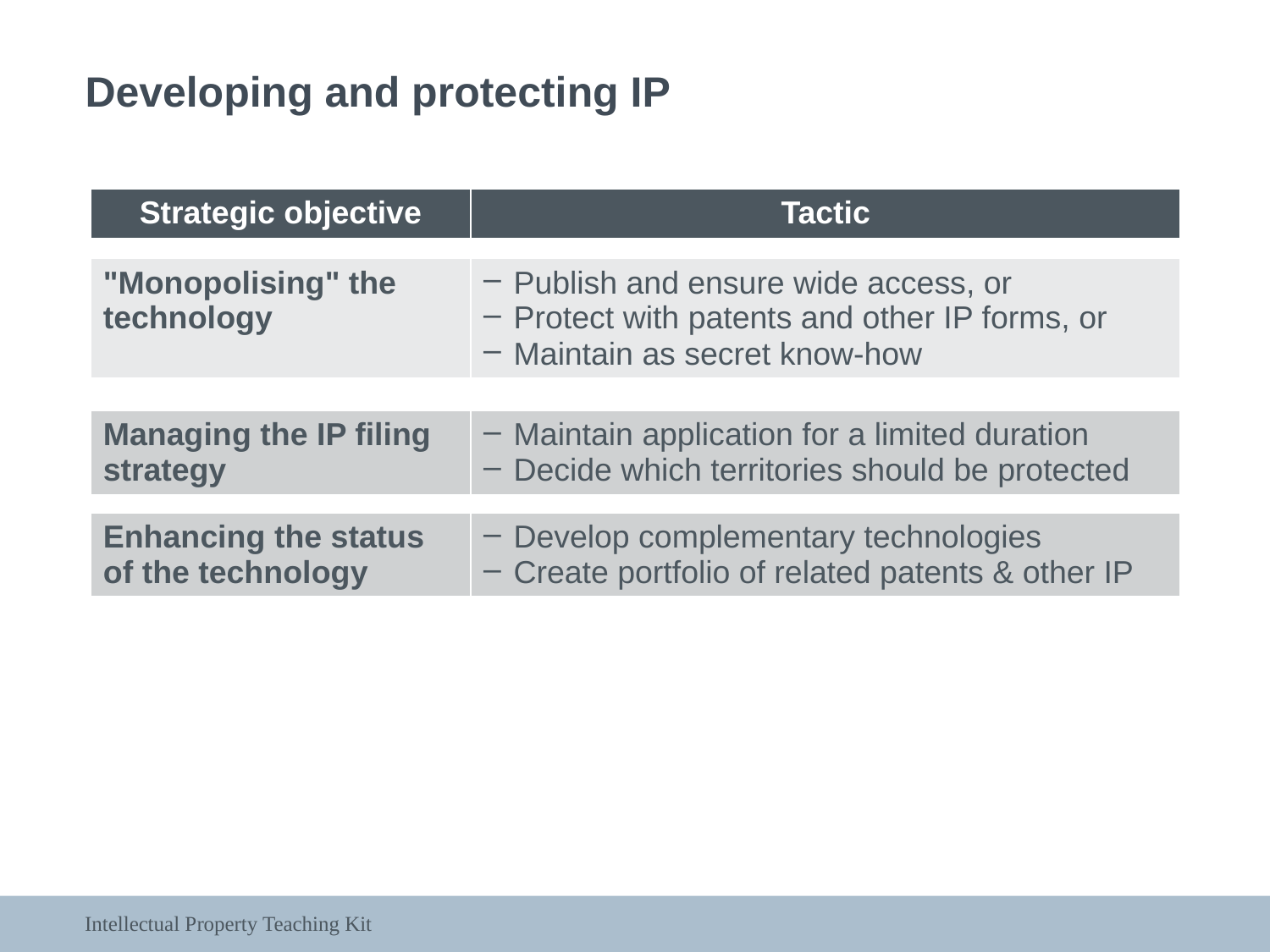

Developing and protecting IP
| Strategic objective | Tactic |
| --- | --- |
|  |  |
| "Monopolising" the technology | Publish and ensure wide access, or Protect with patents and other IP forms, or Maintain as secret know-how |
|  |  |
|  |  |
| Managing the IP filing strategy | Maintain application for a limited duration Decide which territories should be protected |
|  |  |
| Enhancing the status of the technology | Develop complementary technologies Create portfolio of related patents & other IP |
|  |  |

Intellectual Property Teaching Kit